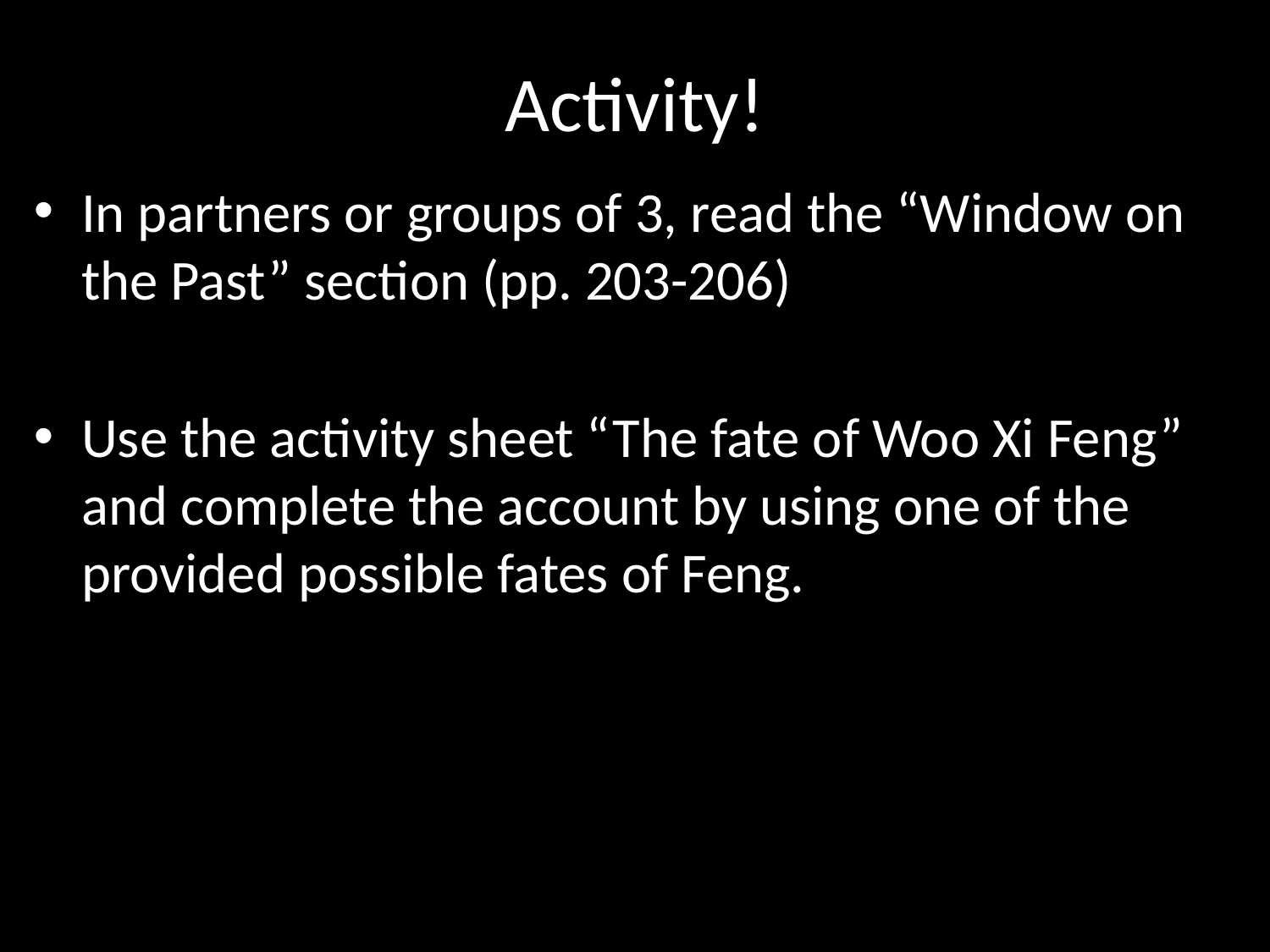

# Activity!
In partners or groups of 3, read the “Window on the Past” section (pp. 203-206)

Use the activity sheet “The fate of Woo Xi Feng” and complete the account by using one of the provided possible fates of Feng.